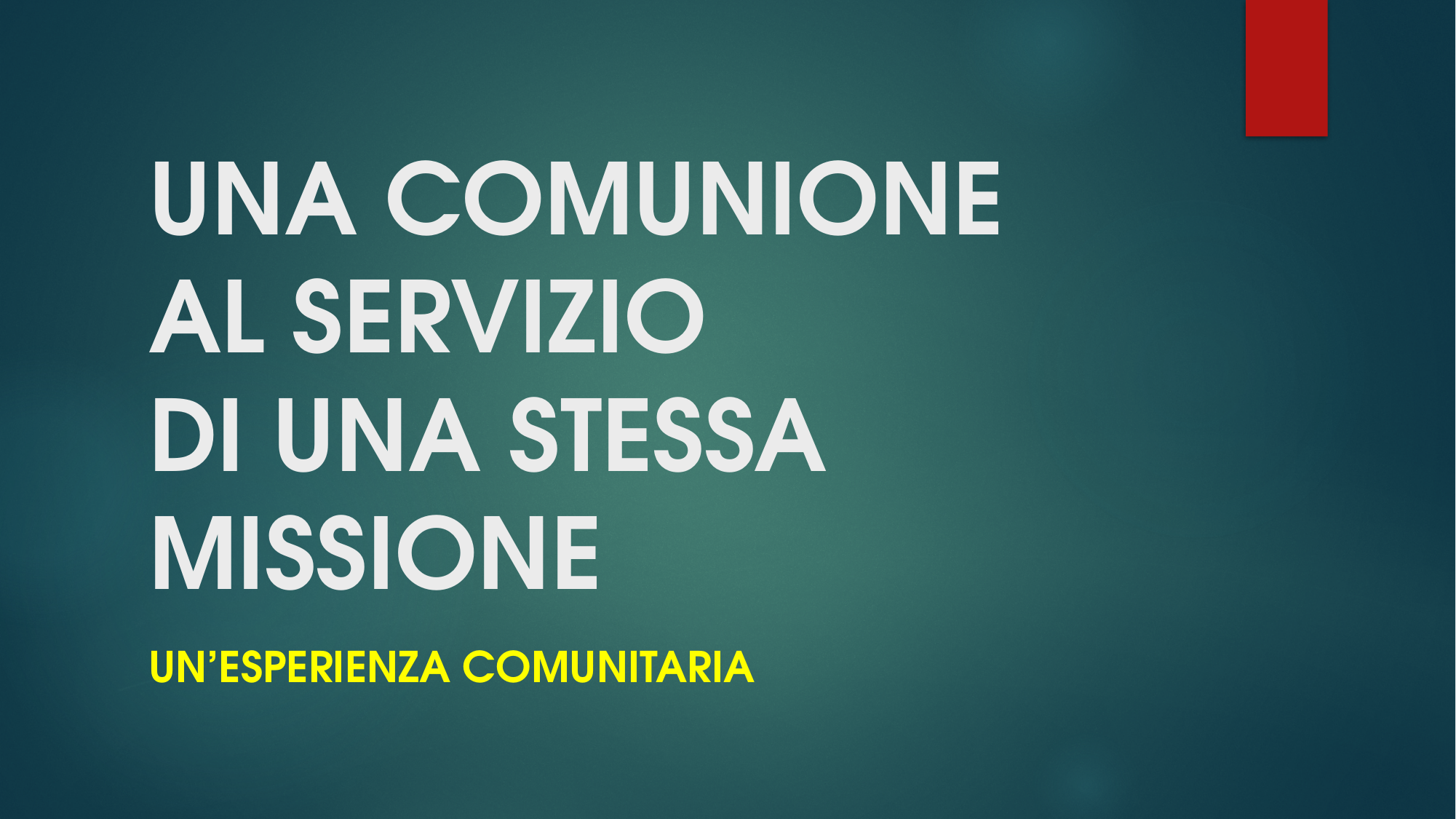

# UNA COMUNIONE AL SERVIZIO DI UNA STESSA MISSIONE
UN’ESPERIENZA COMUNITARIA